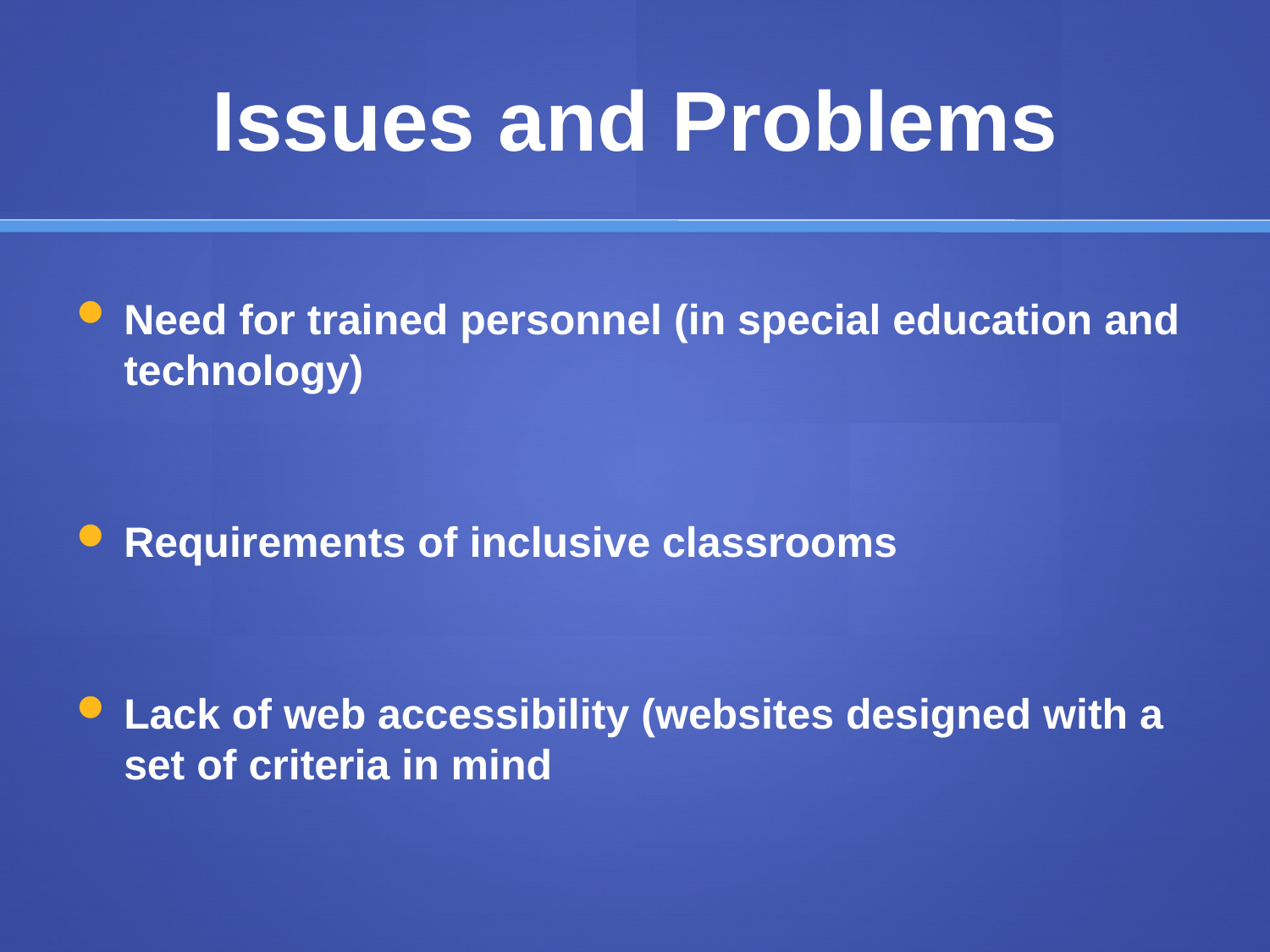

# Issues and Problems
Need for trained personnel (in special education and technology)

Requirements of inclusive classrooms

Lack of web accessibility (websites designed with a set of criteria in mind